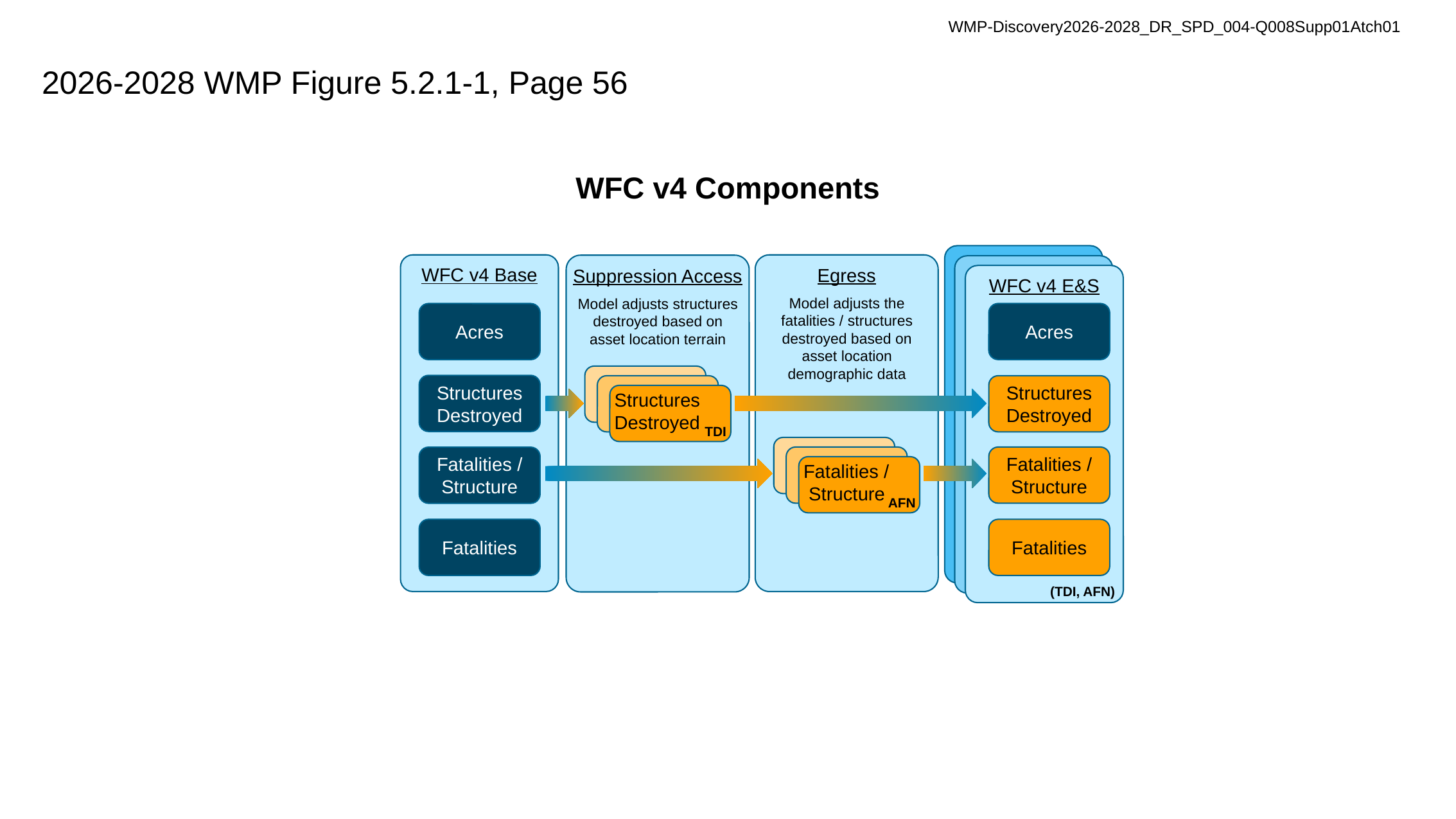

WMP-Discovery2026-2028_DR_SPD_004-Q008Supp01Atch01
# 2026-2028 WMP Figure 5.2.1-1, Page 56
WFC v4 Components

WFC v4 E&S
Acres
Structures Destroyed
Fatalities / Structure
Fatalities
(TDI, AFN)
WFC v4 Base
Acres
Structures Destroyed
Fatalities / Structure
Fatalities
Egress
Model adjusts the fatalities / structures destroyed based on asset location demographic data

Fatalities /
 Structure
AFN
Suppression Access
Model adjusts structures destroyed based on asset location terrain

Structures Destroyed
TDI